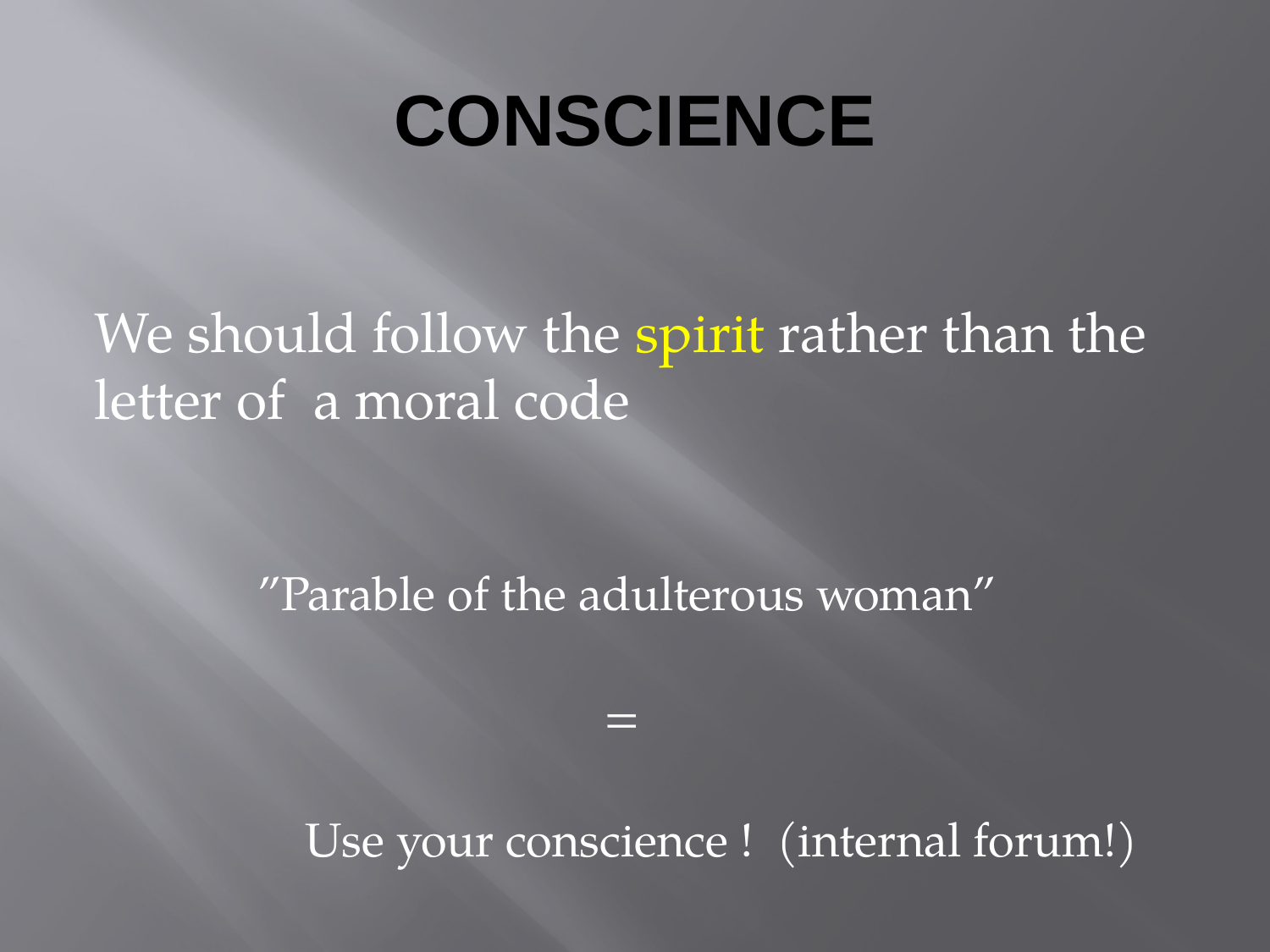

# CONSCIENCE

We should follow the spirit rather than the letter of  a moral code
         ”Parable of the adulterous woman”
                                           =
             Use your conscience !  (internal forum!)